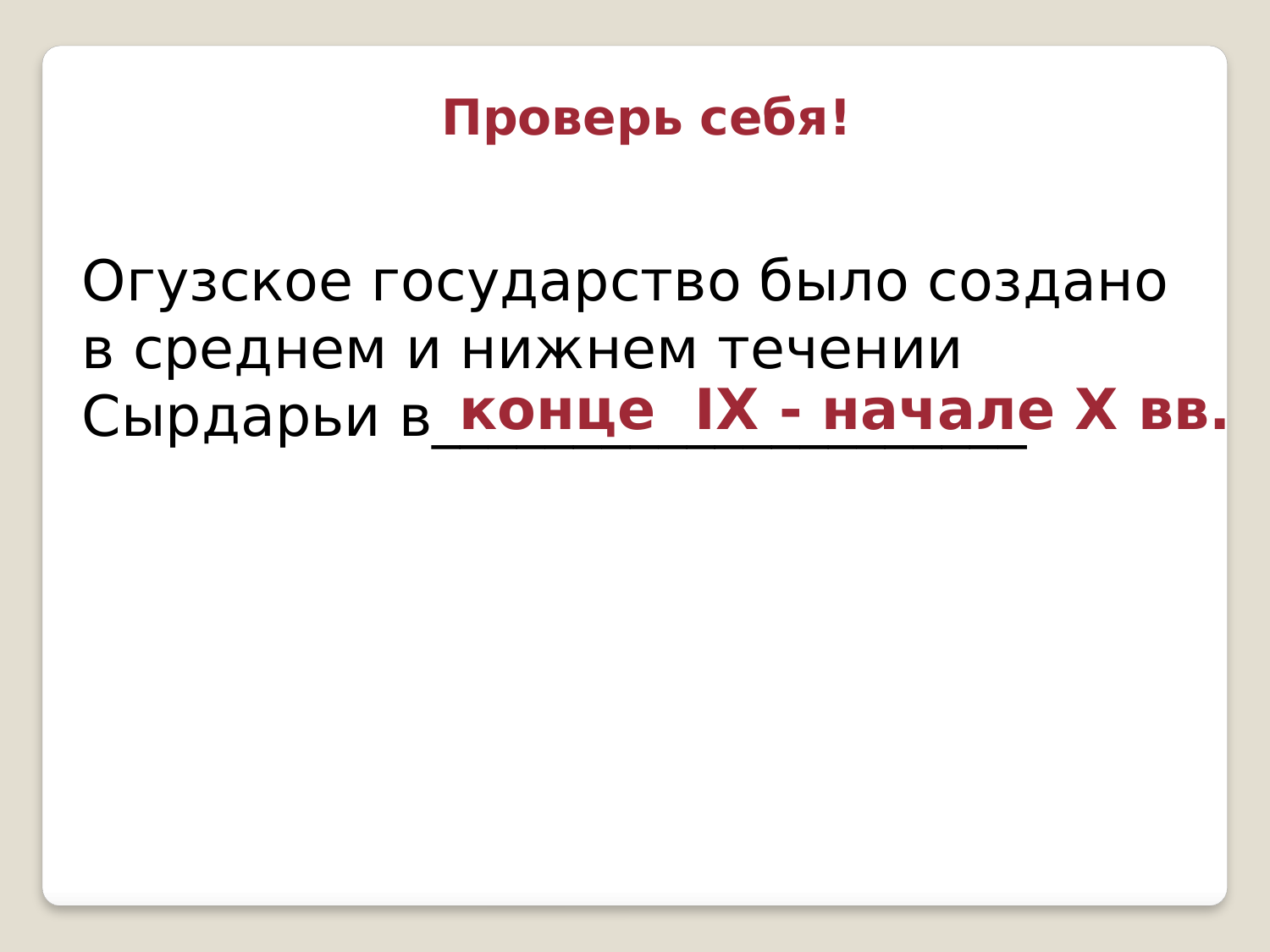

Проверь себя!
Огузское государство было создано в среднем и нижнем течении Сырдарьи в_____________________
 конце  IX - начале X вв.